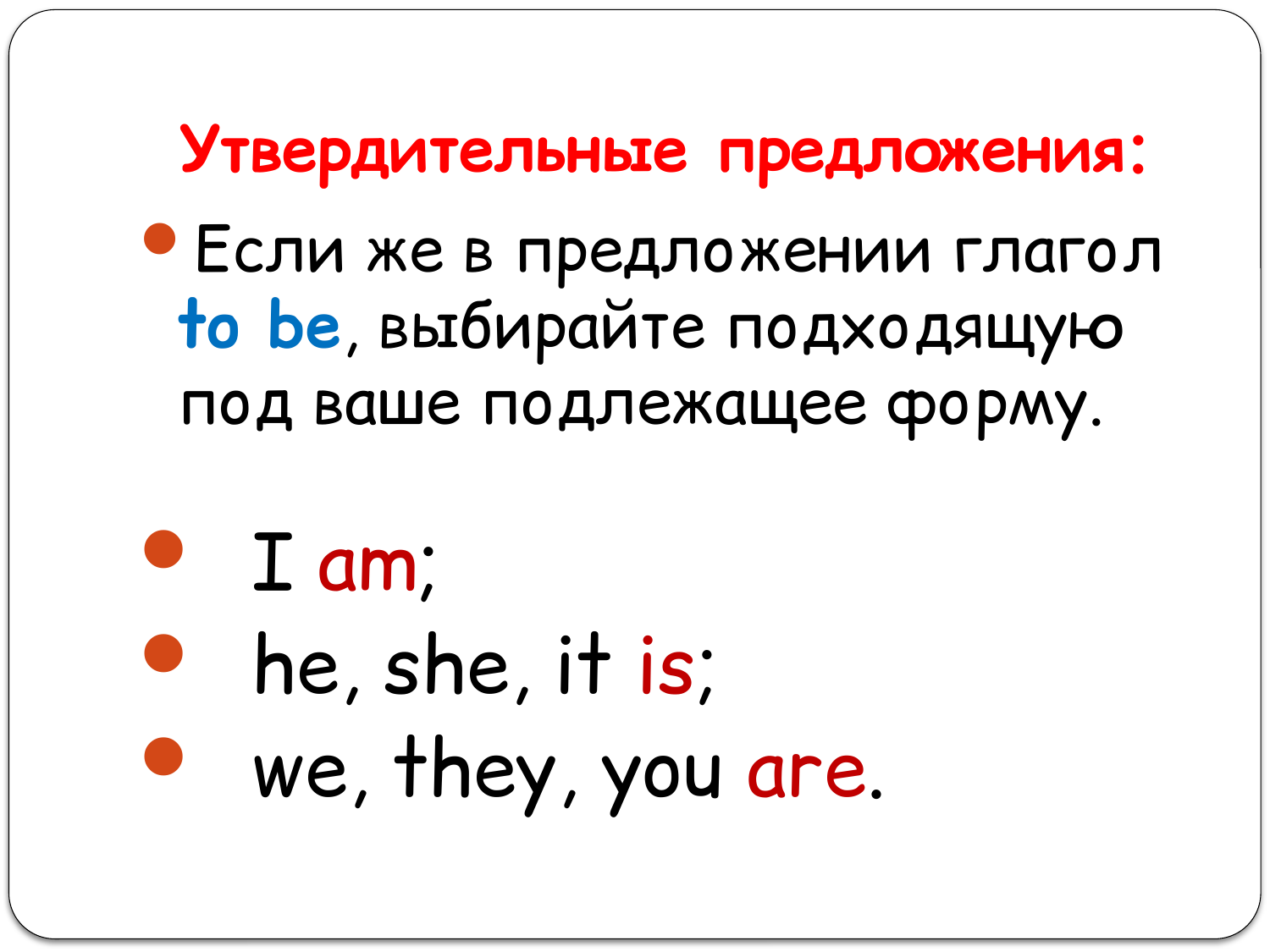

# Утвердительные предложения:
Если же в предложении глагол to be, выбирайте подходящую под ваше подлежащее форму.

  I am;
  he, she, it is;
  we, they, you are.